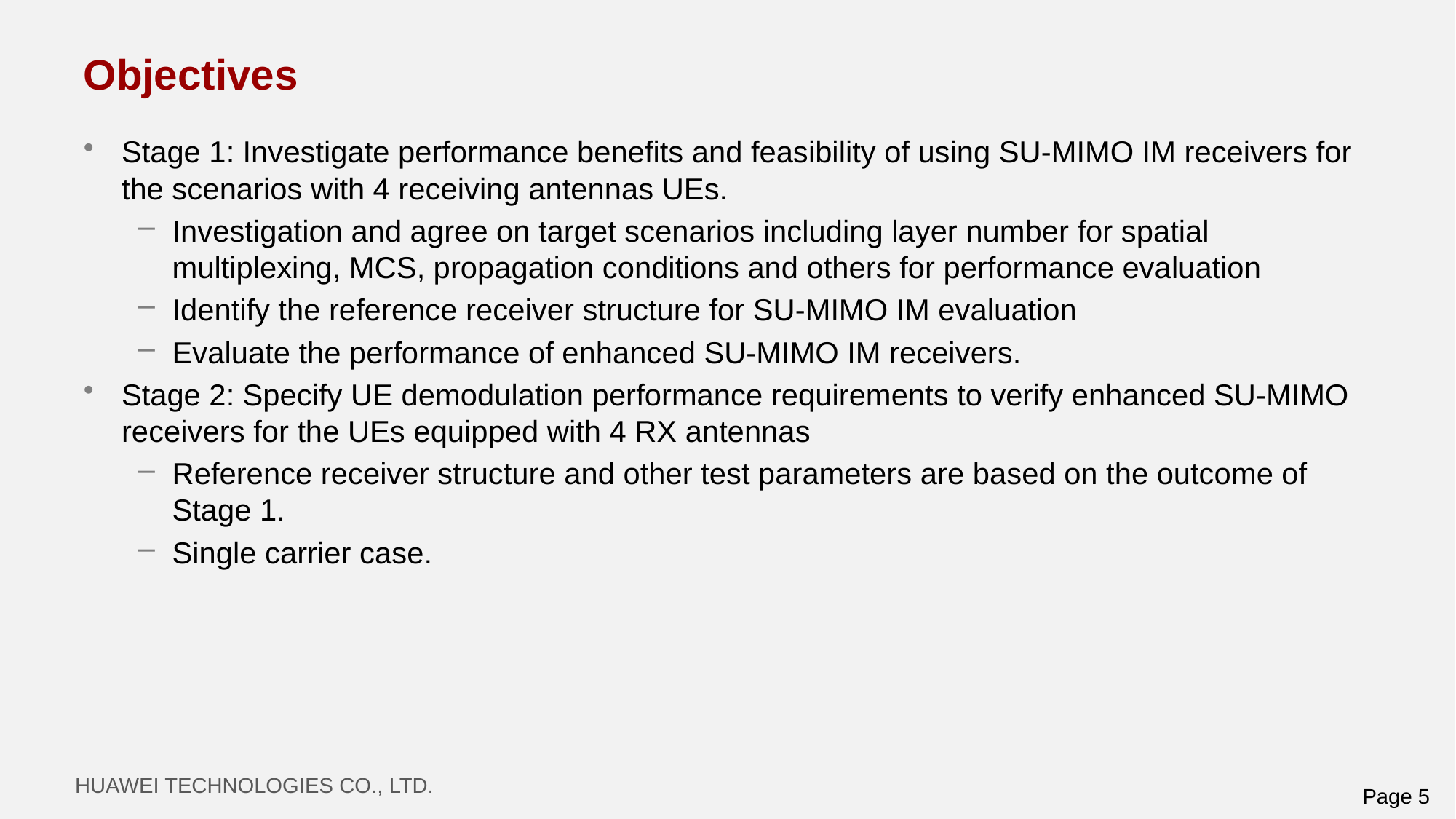

# Objectives
Stage 1: Investigate performance benefits and feasibility of using SU-MIMO IM receivers for the scenarios with 4 receiving antennas UEs.
Investigation and agree on target scenarios including layer number for spatial multiplexing, MCS, propagation conditions and others for performance evaluation
Identify the reference receiver structure for SU-MIMO IM evaluation
Evaluate the performance of enhanced SU-MIMO IM receivers.
Stage 2: Specify UE demodulation performance requirements to verify enhanced SU-MIMO receivers for the UEs equipped with 4 RX antennas
Reference receiver structure and other test parameters are based on the outcome of Stage 1.
Single carrier case.